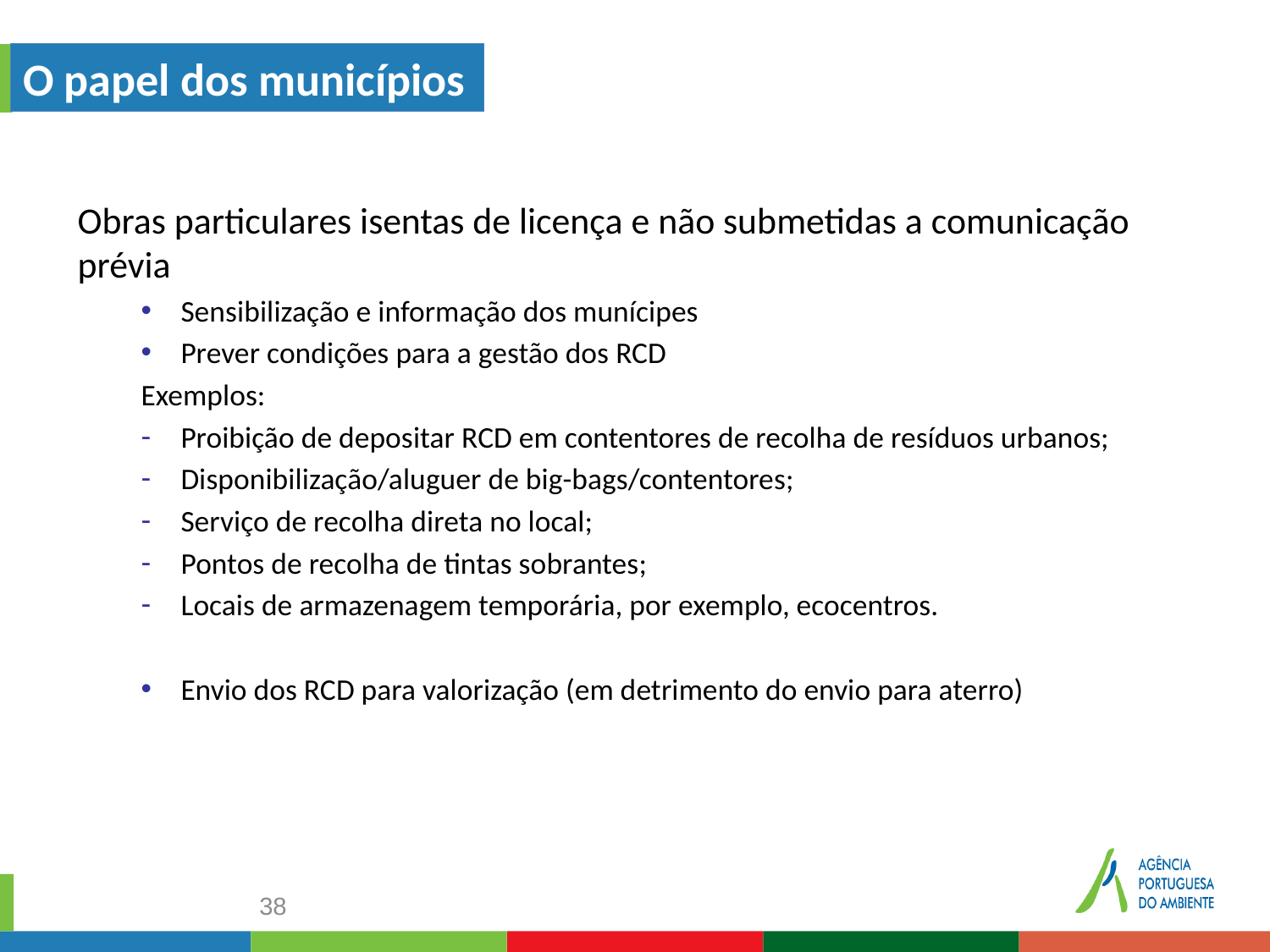

O papel dos municípios

Obras particulares isentas de licença e não submetidas a comunicação prévia
Sensibilização e informação dos munícipes
Prever condições para a gestão dos RCD
Exemplos:
Proibição de depositar RCD em contentores de recolha de resíduos urbanos;
Disponibilização/aluguer de big-bags/contentores;
Serviço de recolha direta no local;
Pontos de recolha de tintas sobrantes;
Locais de armazenagem temporária, por exemplo, ecocentros.

Envio dos RCD para valorização (em detrimento do envio para aterro)

38